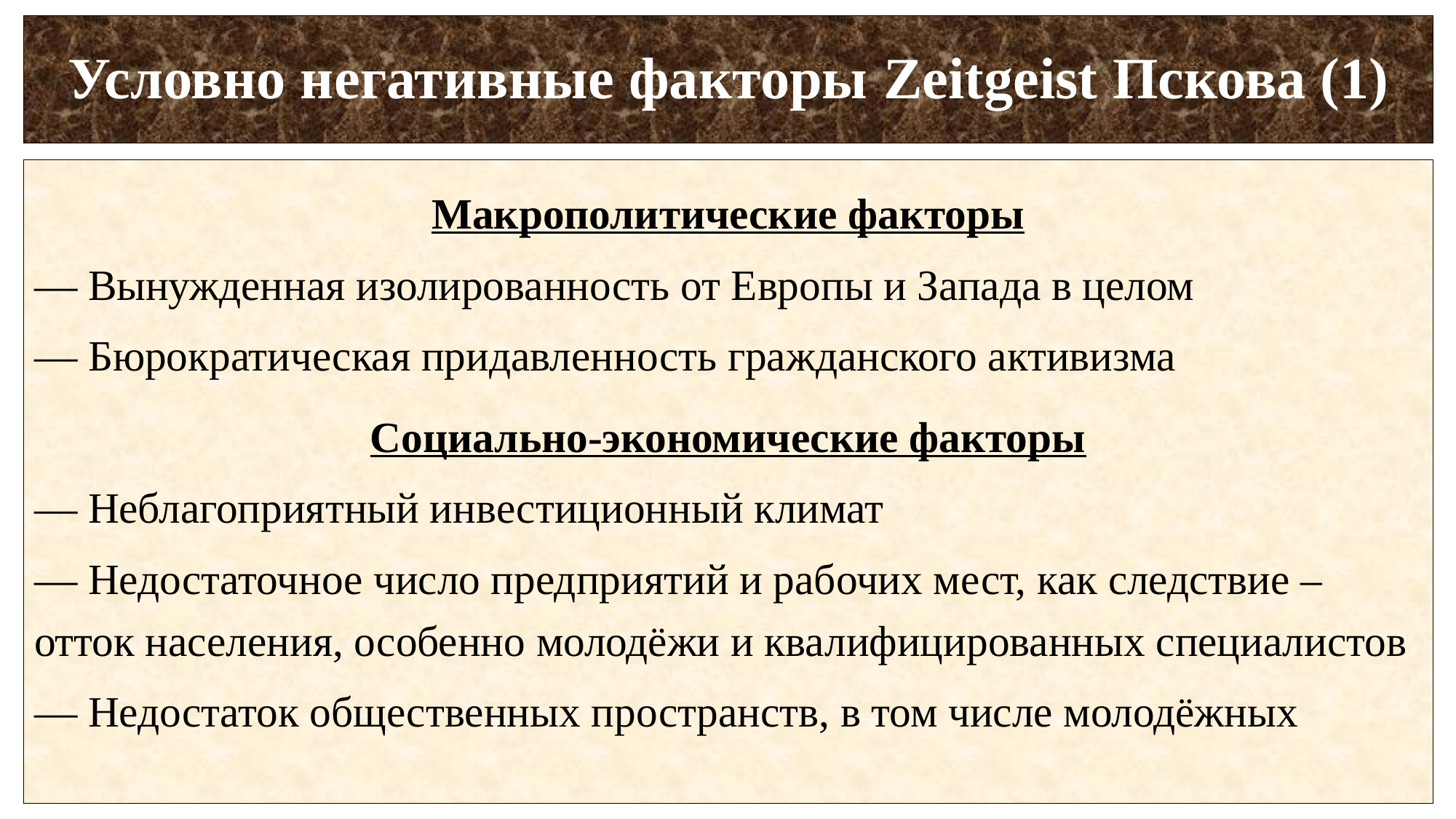

# Условно негативные факторы Zeitgeist Пскова (1)

Макрополитические факторы
— Вынужденная изолированность от Европы и Запада в целом
— Бюрократическая придавленность гражданского активизма

Социально-экономические факторы
— Неблагоприятный инвестиционный климат
— Недостаточное число предприятий и рабочих мест, как следствие – отток населения, особенно молодёжи и квалифицированных специалистов
— Недостаток общественных пространств, в том числе молодёжных